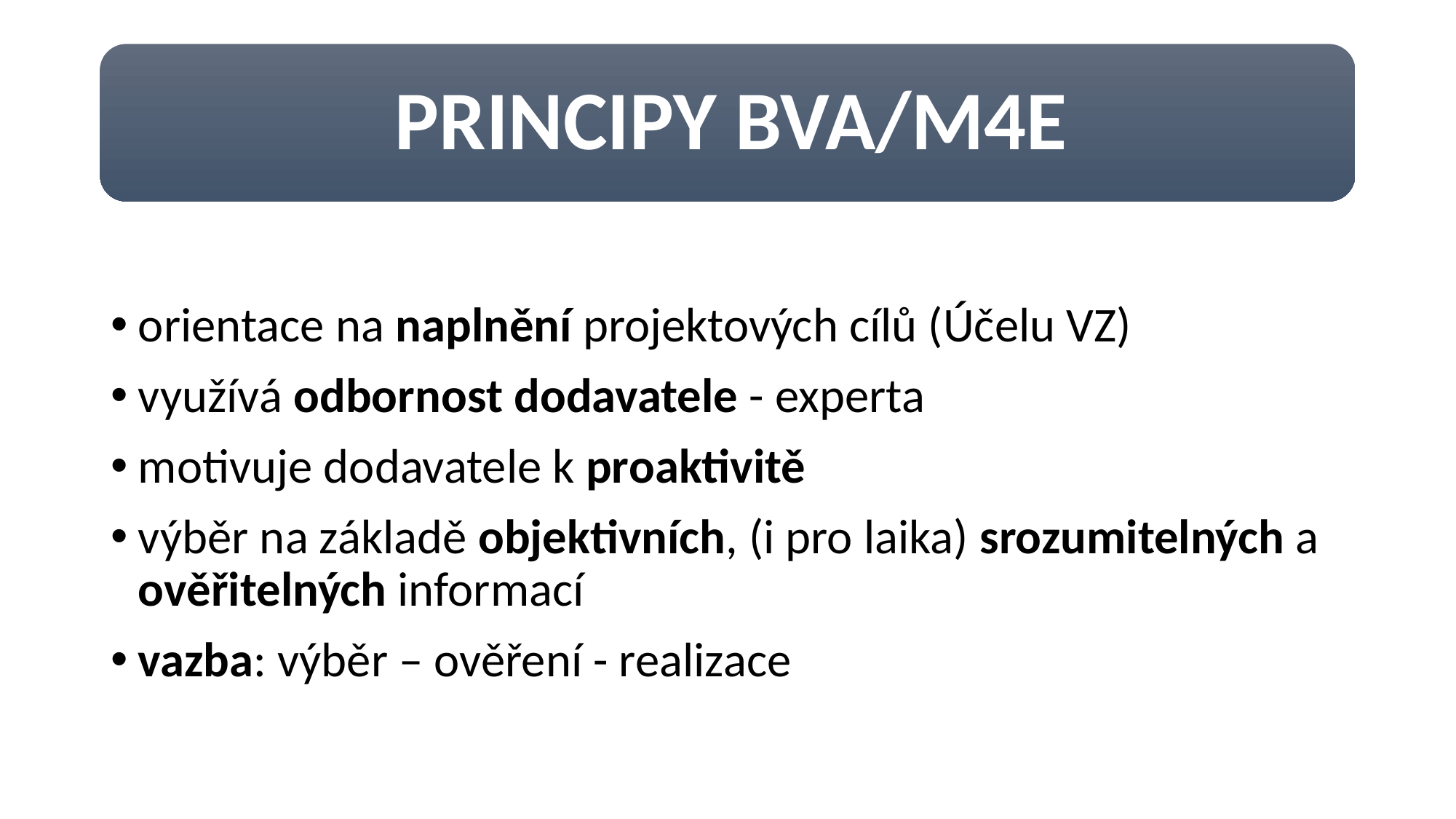

Principy BVA/m4E

orientace na naplnění projektových cílů (Účelu VZ)
využívá odbornost dodavatele - experta
motivuje dodavatele k proaktivitě​
výběr na základě objektivních, (i pro laika) srozumitelných a ověřitelných informací
vazba: výběr – ověření - realizace